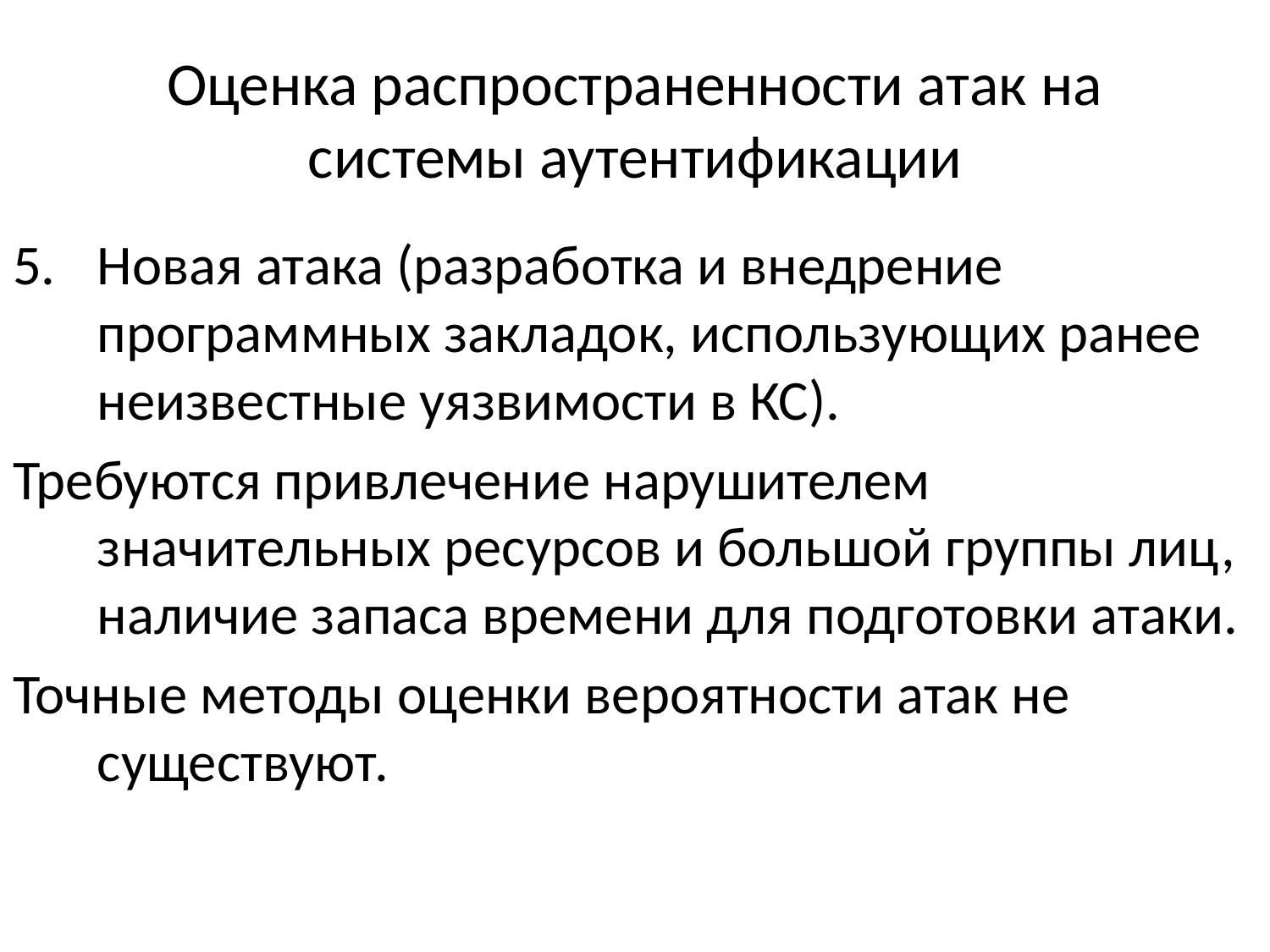

# Оценка распространенности атак на системы аутентификации
Новая атака (разработка и внедрение программных закладок, использующих ранее неизвестные уязвимости в КС).
Требуются привлечение нарушителем значительных ресурсов и большой группы лиц, наличие запаса времени для подготовки атаки.
Точные методы оценки вероятности атак не существуют.